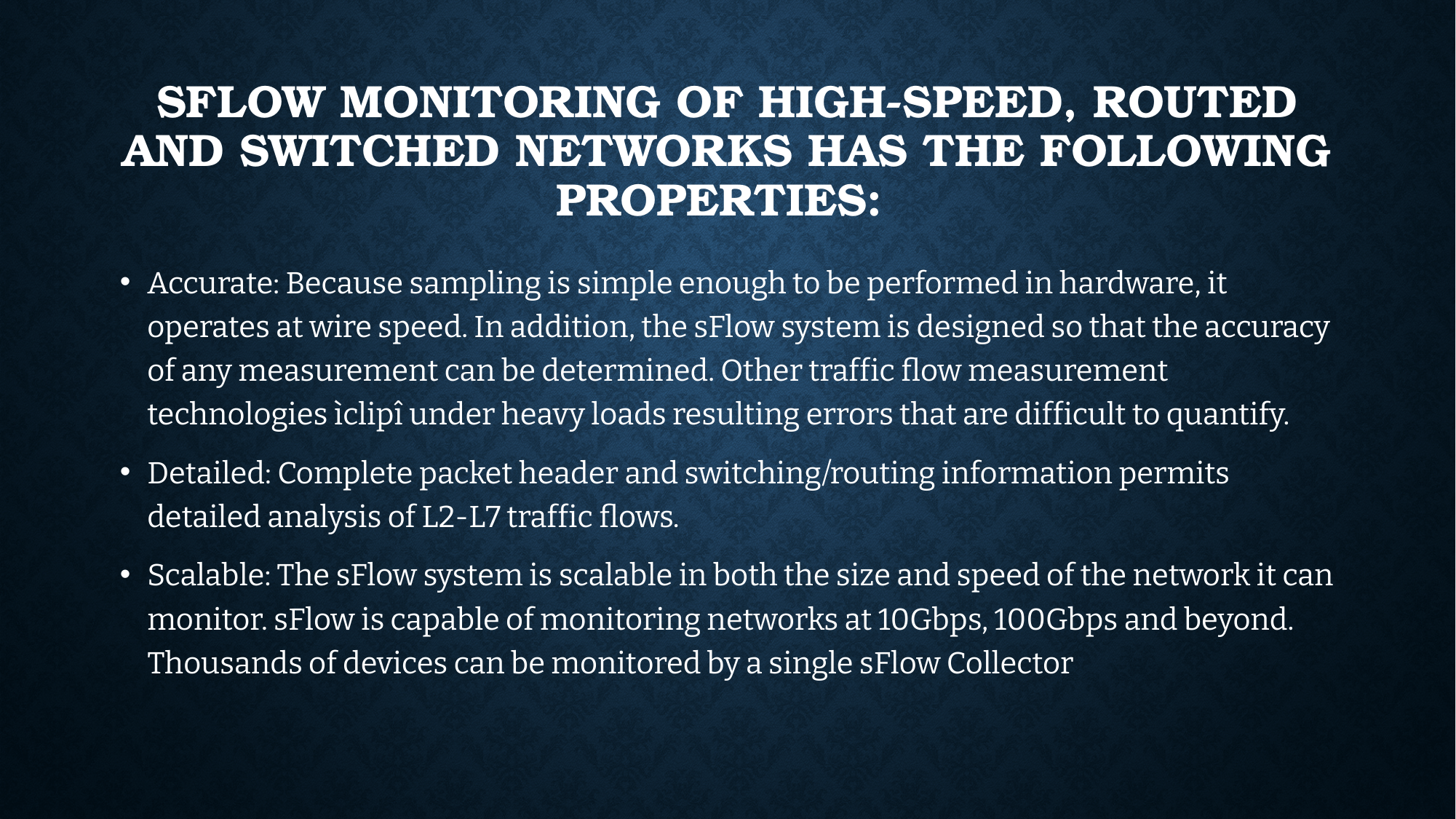

# sFlow monitoring of high-speed, routed and switched networks has the following properties:
Accurate: Because sampling is simple enough to be performed in hardware, it operates at wire speed. In addition, the sFlow system is designed so that the accuracy of any measurement can be determined. Other traffic flow measurement technologies ìclipî under heavy loads resulting errors that are difficult to quantify.
Detailed: Complete packet header and switching/routing information permits detailed analysis of L2-L7 traffic flows.
Scalable: The sFlow system is scalable in both the size and speed of the network it can monitor. sFlow is capable of monitoring networks at 10Gbps, 100Gbps and beyond. Thousands of devices can be monitored by a single sFlow Collector